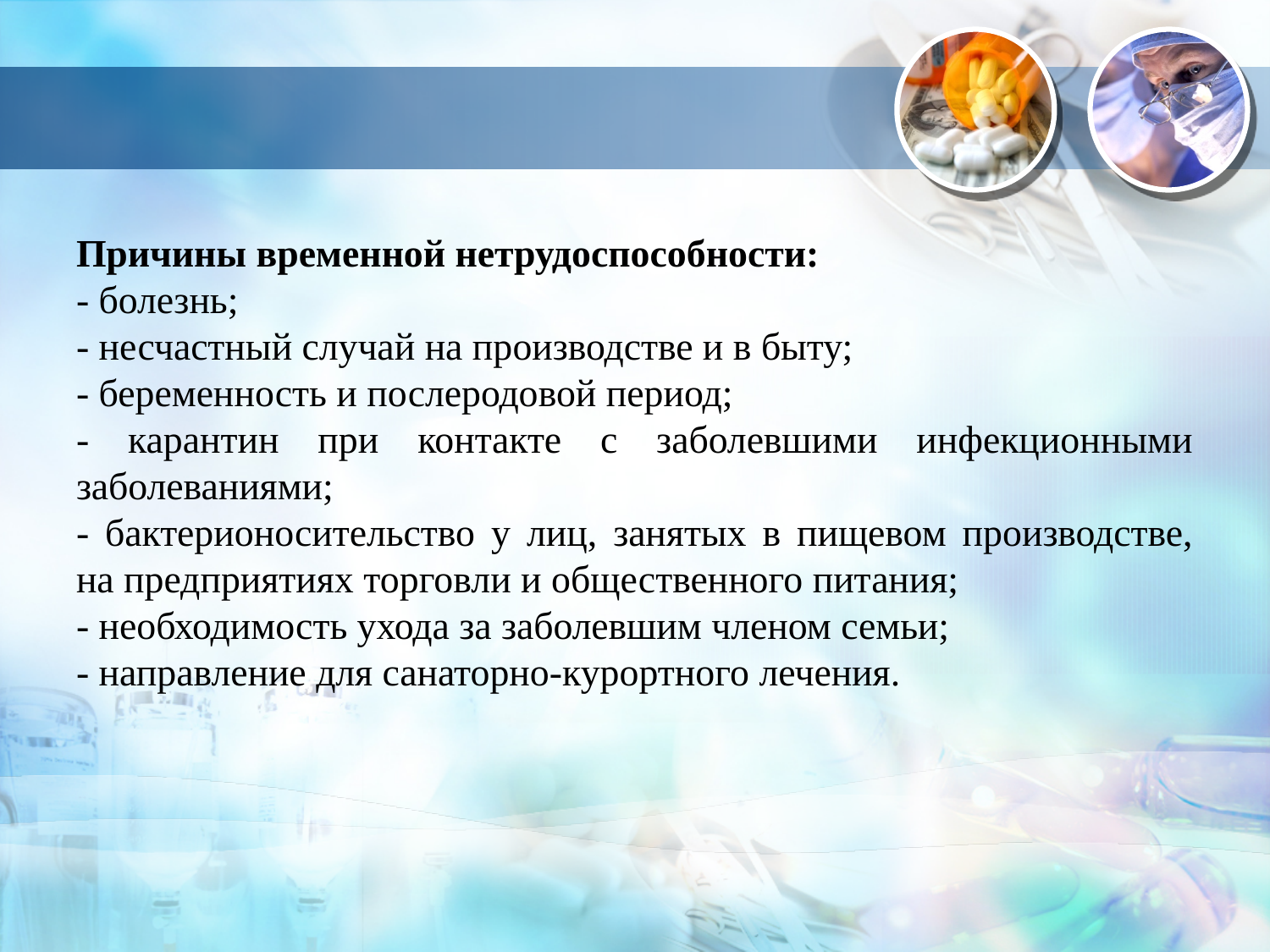

Причины временной нетрудоспособности:
- болезнь;
- несчастный случай на производстве и в быту;
- беременность и послеродовой период;
- карантин при контакте с заболевшими инфекционными заболеваниями;
- бактерионосительство у лиц, занятых в пищевом производстве, на предприятиях торговли и общественного питания;
- необходимость ухода за заболевшим членом семьи;
- направление для санаторно-курортного лечения.